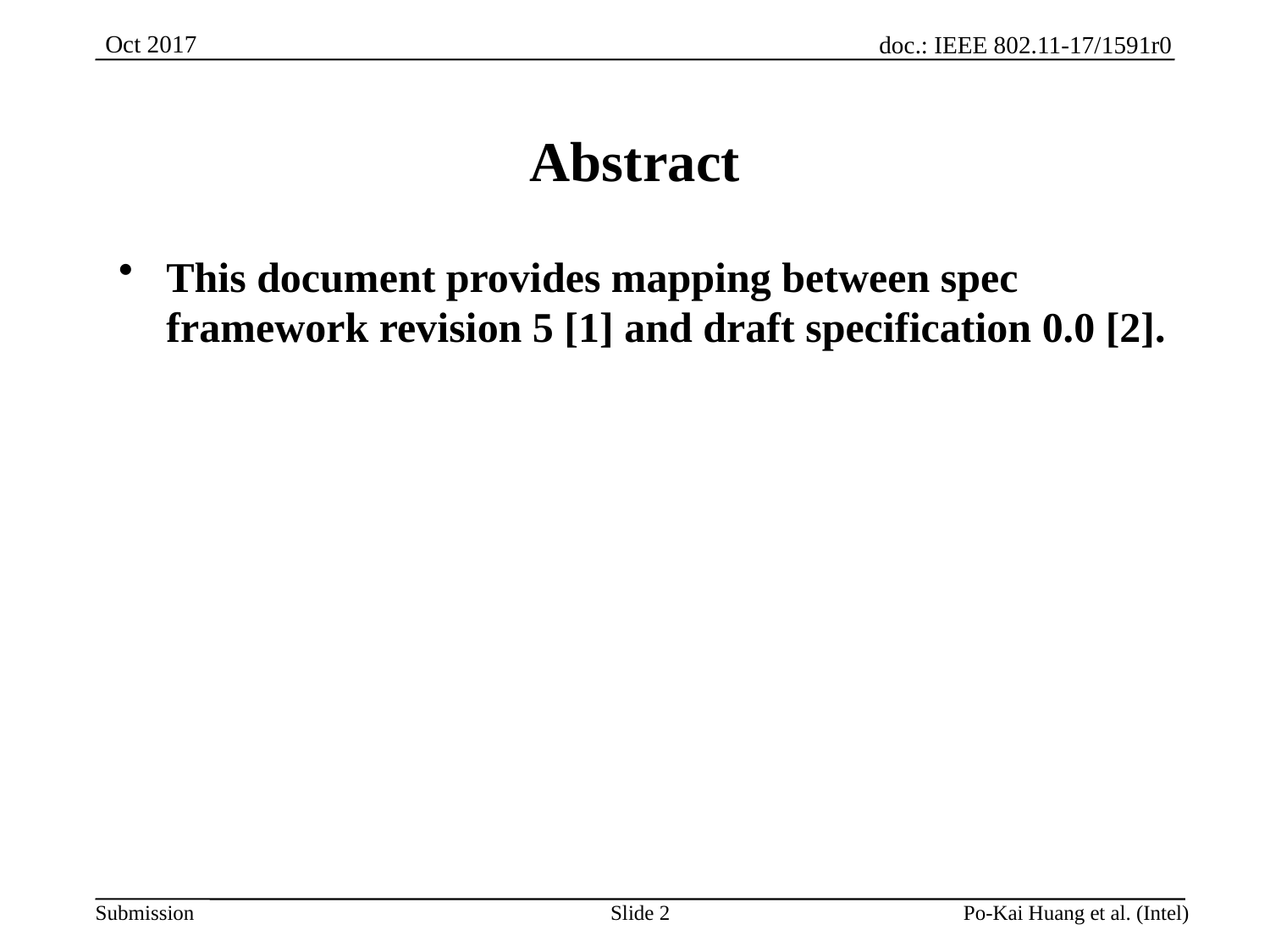

# Abstract
This document provides mapping between spec framework revision 5 [1] and draft specification 0.0 [2].
Slide 2
Po-Kai Huang et al. (Intel)